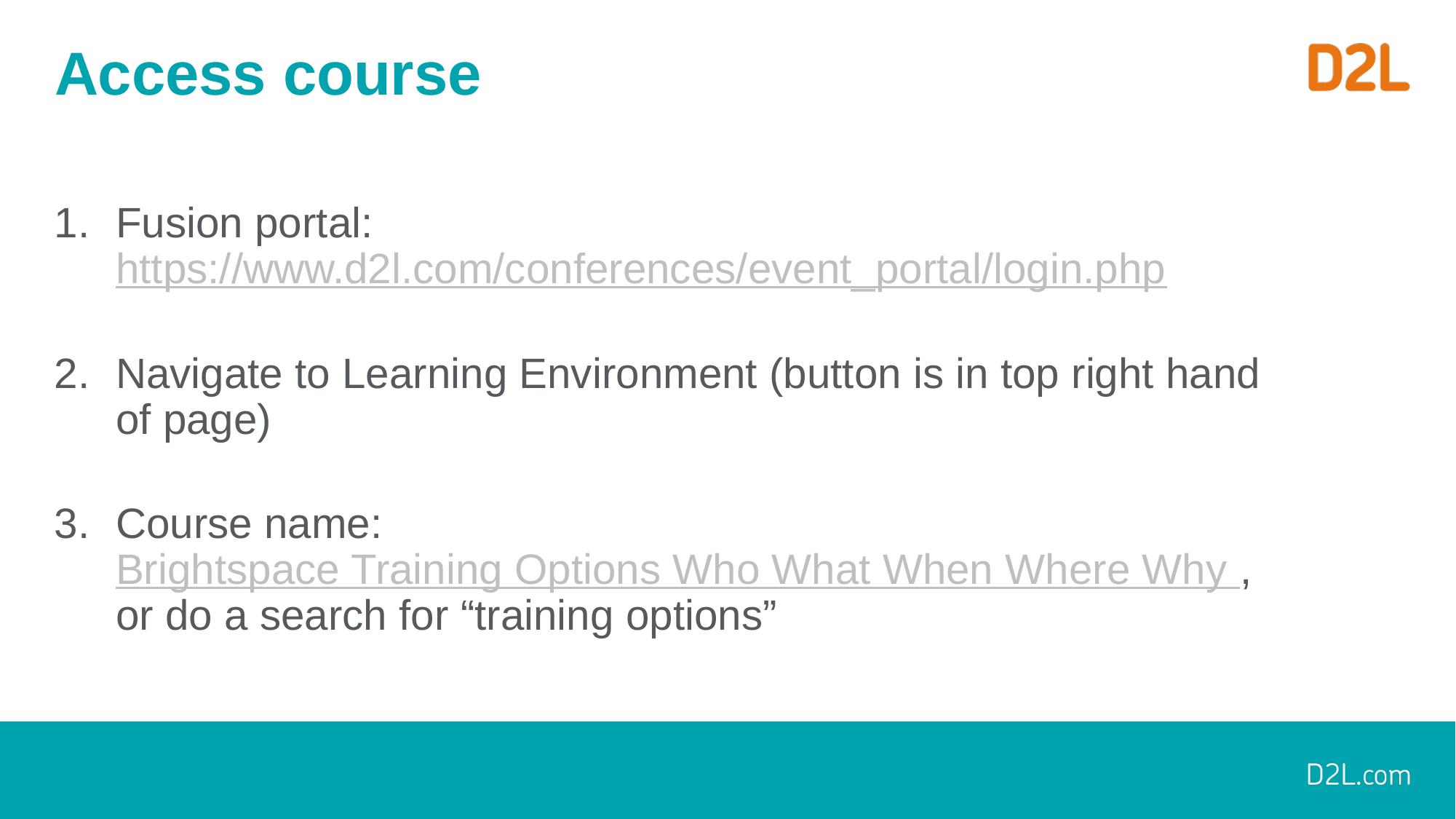

# Access course
Fusion portal: https://www.d2l.com/conferences/event_portal/login.php

Navigate to Learning Environment (button is in top right hand of page)

Course name: Brightspace Training Options Who What When Where Why , or do a search for “training options”